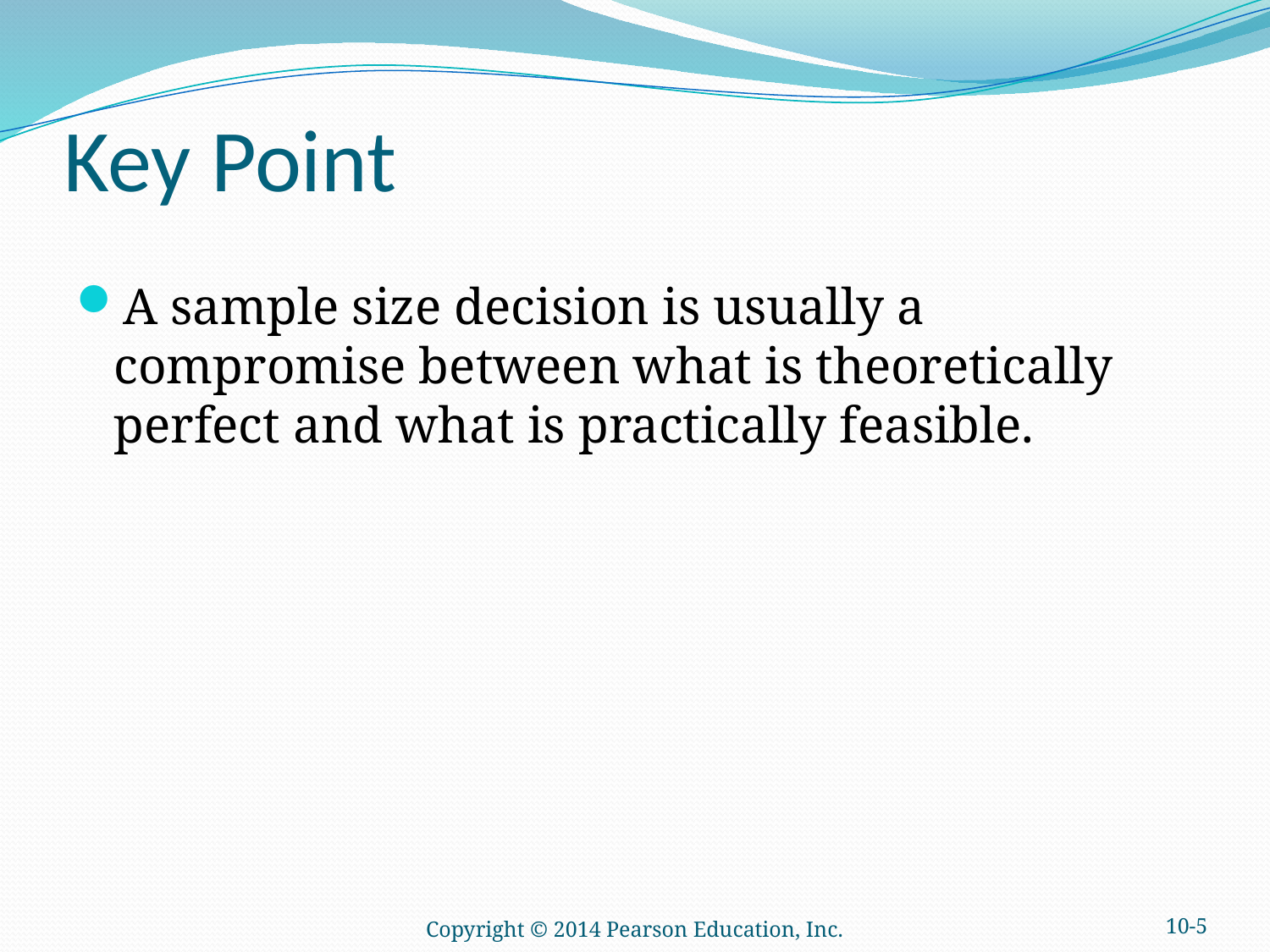

# Key Point
A sample size decision is usually a compromise between what is theoretically perfect and what is practically feasible.